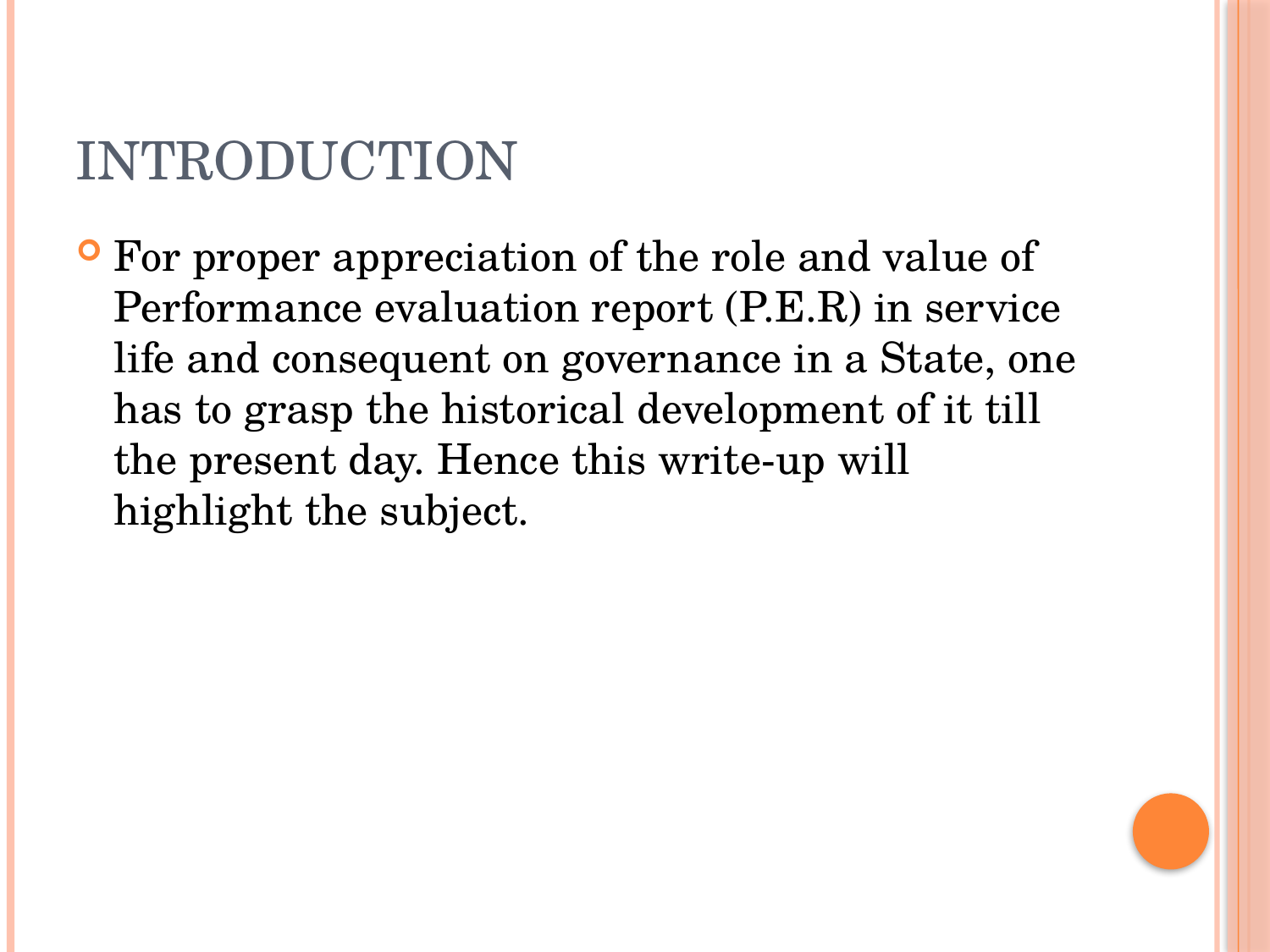

# Introduction
For proper appreciation of the role and value of Performance evaluation report (P.E.R) in service life and consequent on governance in a State, one has to grasp the historical development of it till the present day. Hence this write-up will highlight the subject.